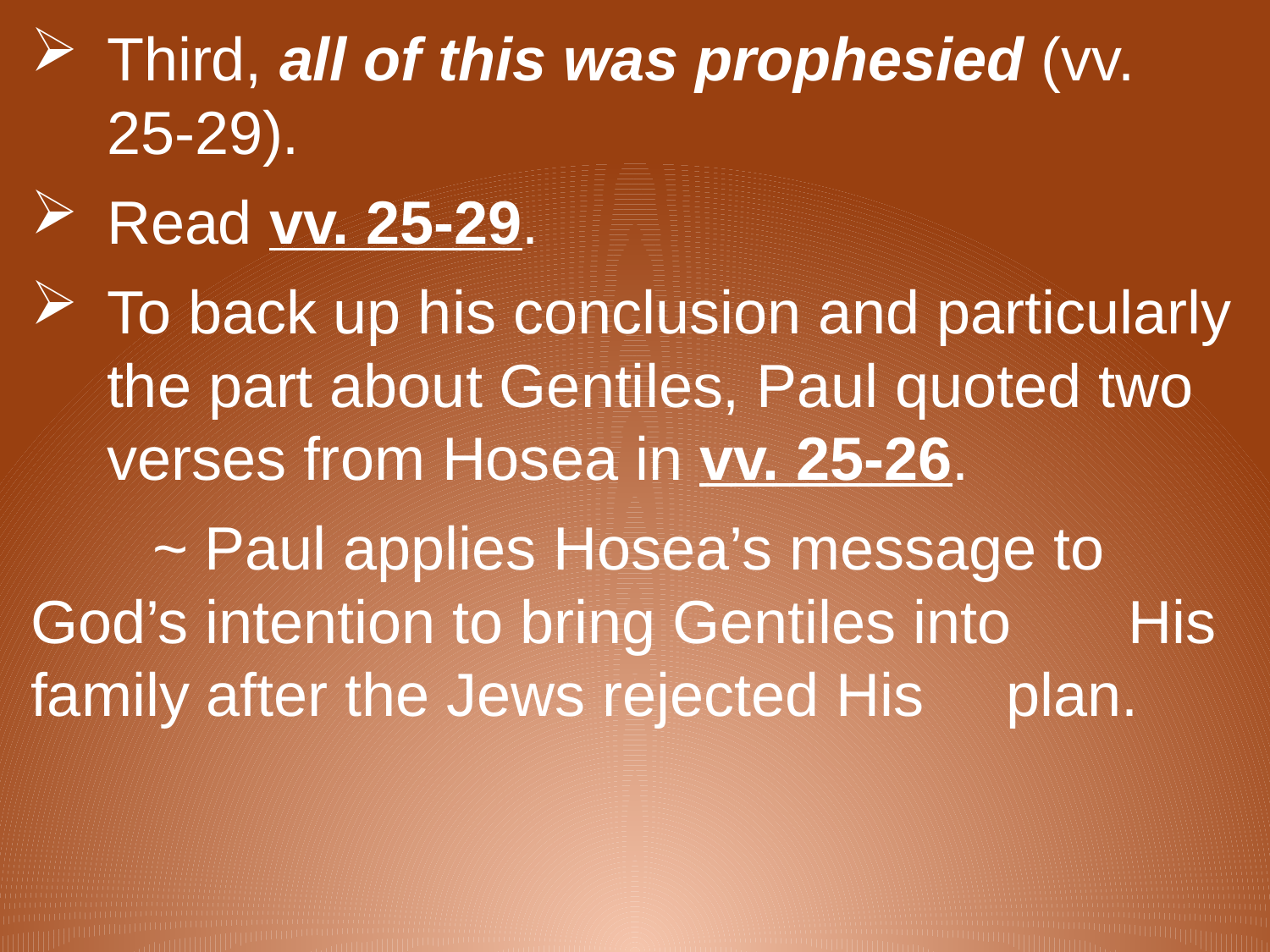

Third, all of this was prophesied (vv. 25-29).
Read vv. 25-29.
To back up his conclusion and particularly the part about Gentiles, Paul quoted two verses from Hosea in vv. 25-26.
		~ Paul applies Hosea’s message to 						God’s intention to bring Gentiles into 					His family after the Jews rejected His 					plan.